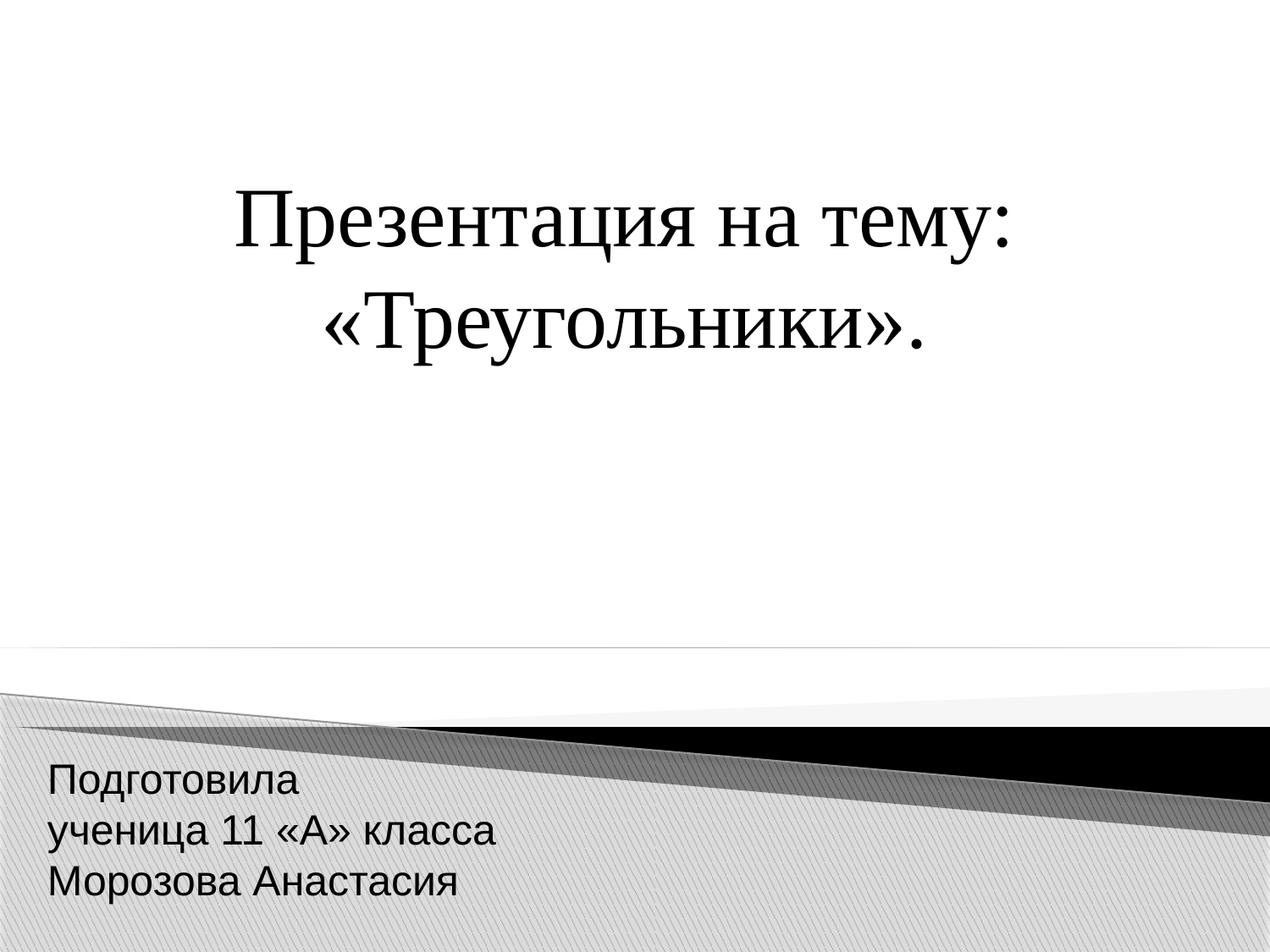

# Презентация на тему: «Треугольники».
Подготовила
ученица 11 «А» класса
Морозова Анастасия